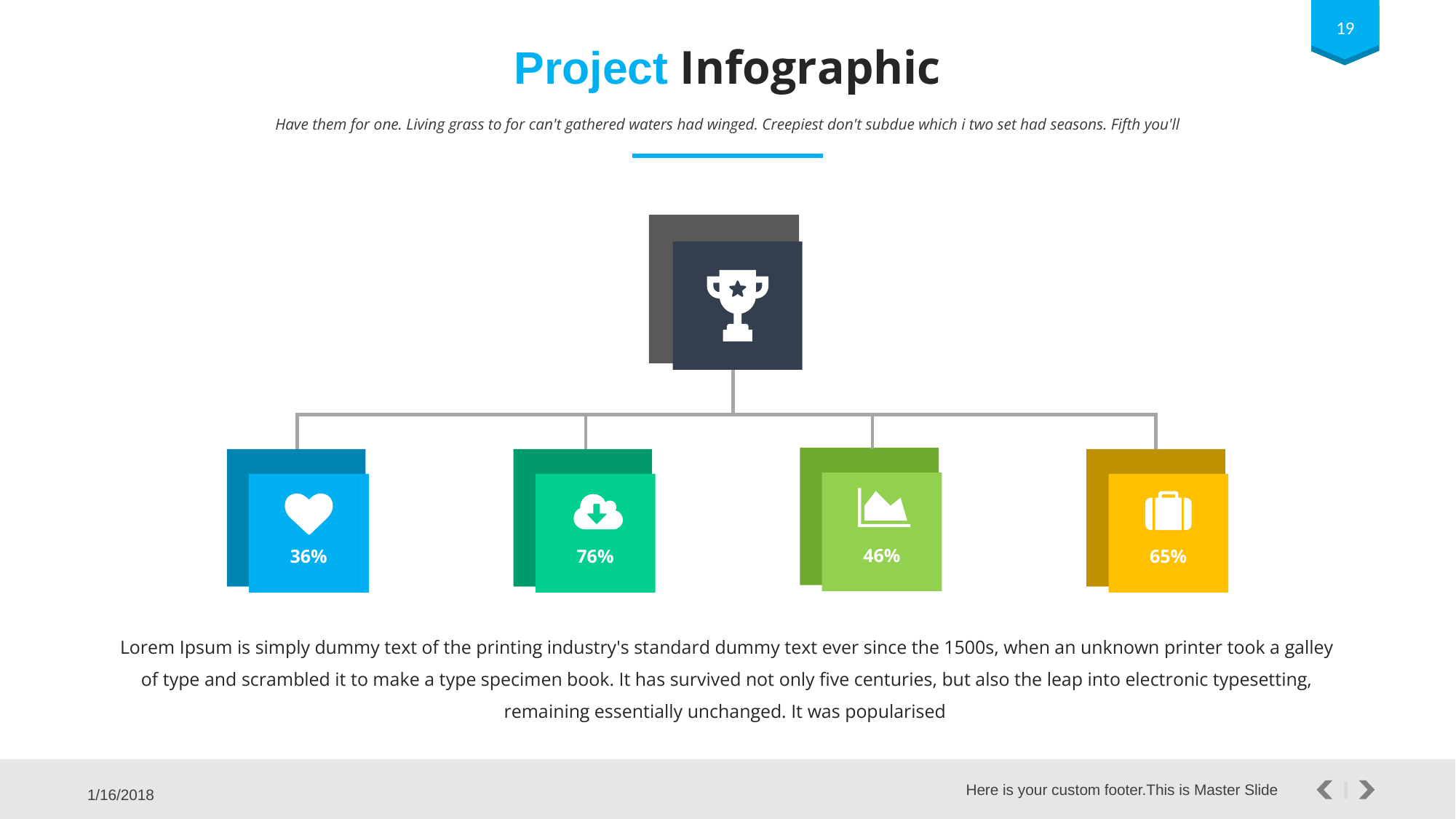

19
Project Infographic
Have them for one. Living grass to for can't gathered waters had winged. Creepiest don't subdue which i two set had seasons. Fifth you'll

36%

46%
76%
65%
Lorem Ipsum is simply dummy text of the printing industry's standard dummy text ever since the 1500s, when an unknown printer took a galley of type and scrambled it to make a type specimen book. It has survived not only five centuries, but also the leap into electronic typesetting, remaining essentially unchanged. It was popularised
19

Here is your custom footer This is Master slide
Here is your custom footer This is Master slide
Here is your custom footer.This is Master Slide
1/16/2018